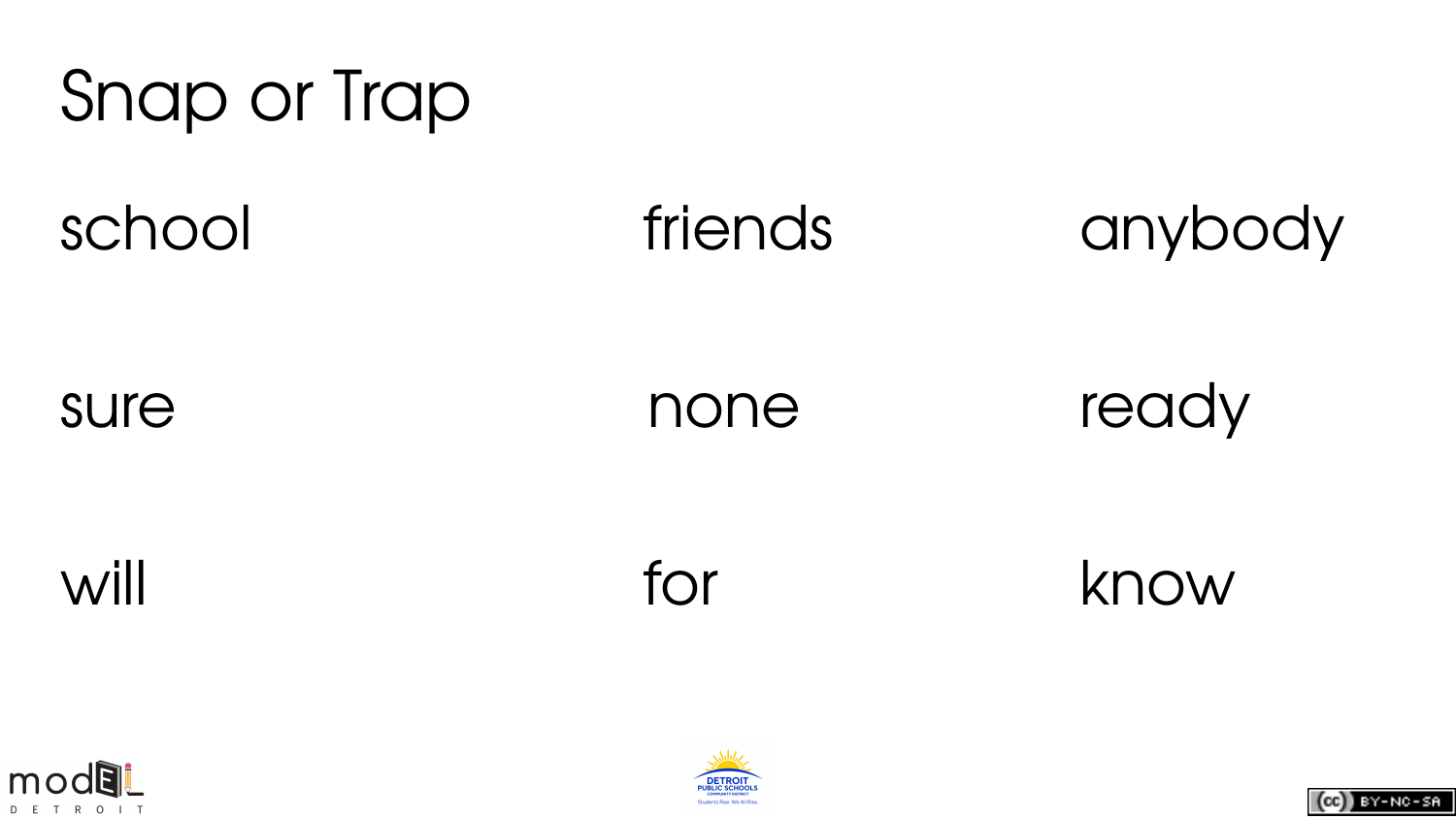

# Snap or Trap
school 			friends		anybody

sure 			         none 		ready

will				for		      	know